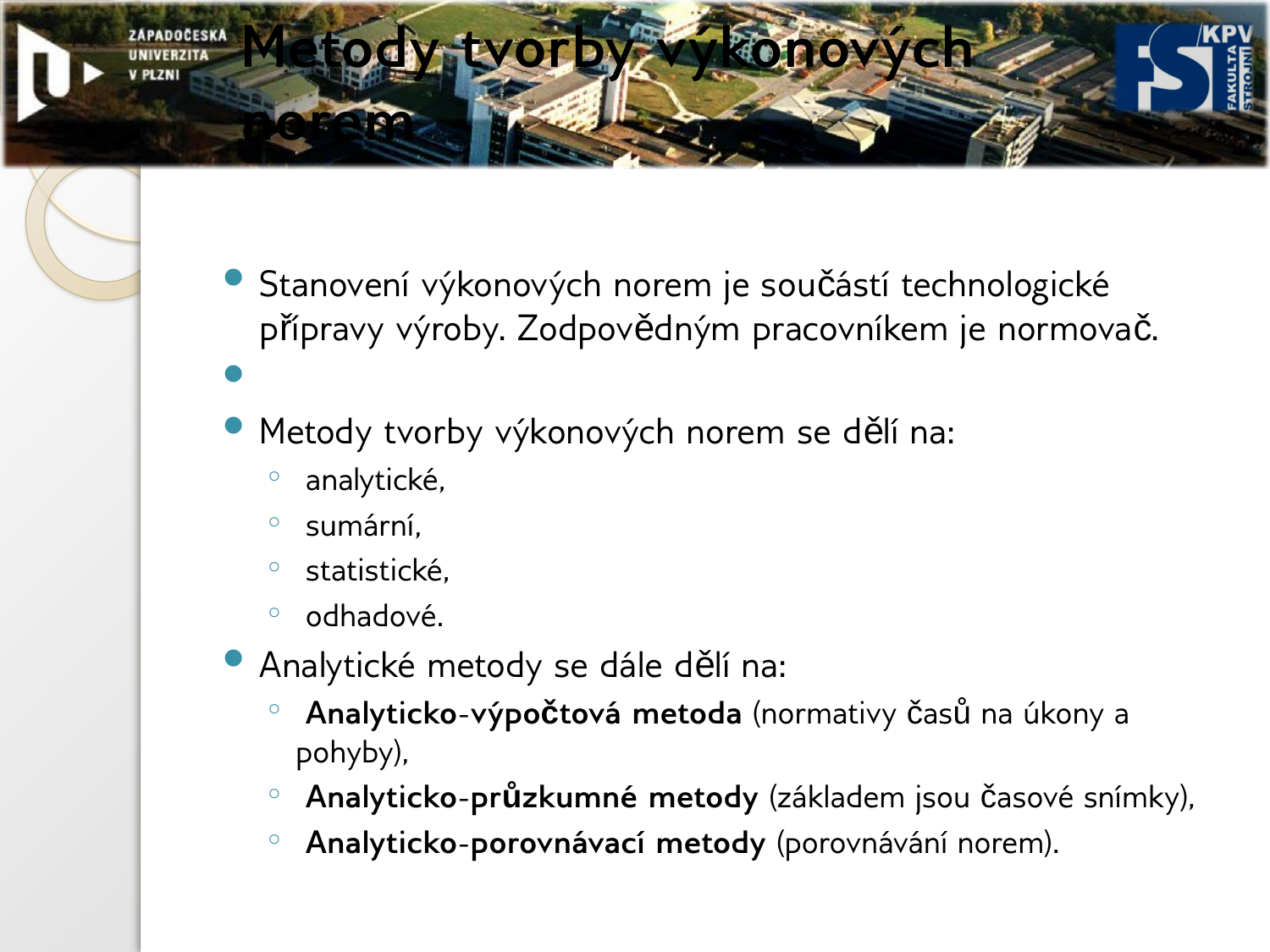

# Metody tvorby výkonových norem

Stanovení výkonových norem je součástí technologické přípravy výroby. Zodpovědným pracovníkem je normovač.

Metody tvorby výkonových norem se dělí na:
 analytické,
 sumární,
 statistické,
 odhadové.
Analytické metody se dále dělí na:
 Analyticko-výpočtová metoda (normativy časů na úkony a pohyby),
 Analyticko-průzkumné metody (základem jsou časové snímky),
 Analyticko-porovnávací metody (porovnávání norem).